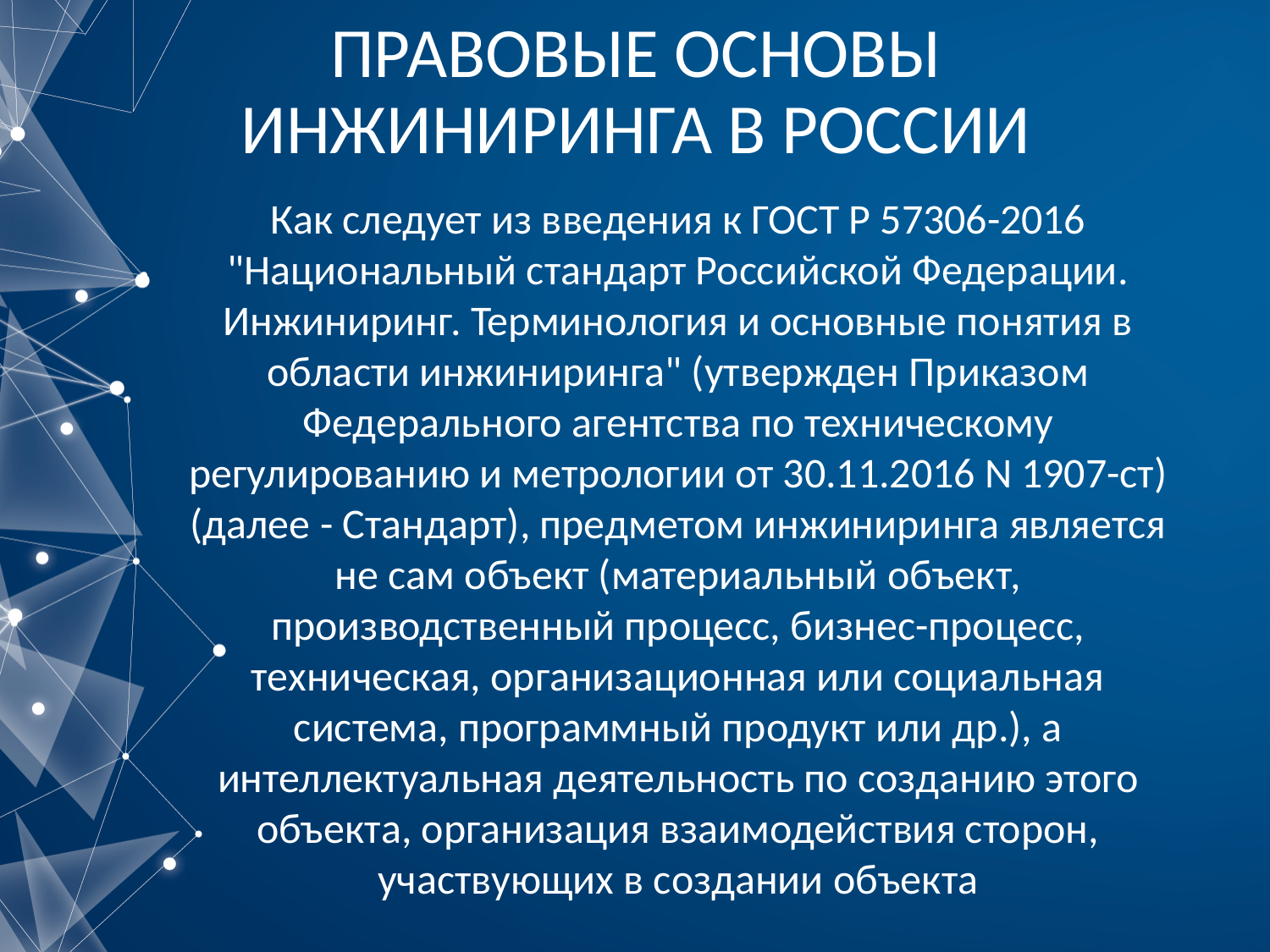

# ПРАВОВЫЕ ОСНОВЫ ИНЖИНИРИНГА В РОССИИ
Как следует из введения к ГОСТ Р 57306-2016 "Национальный стандарт Российской Федерации. Инжиниринг. Терминология и основные понятия в области инжиниринга" (утвержден Приказом Федерального агентства по техническому регулированию и метрологии от 30.11.2016 N 1907-ст) (далее - Стандарт), предметом инжиниринга является не сам объект (материальный объект, производственный процесс, бизнес-процесс, техническая, организационная или социальная система, программный продукт или др.), а интеллектуальная деятельность по созданию этого объекта, организация взаимодействия сторон, участвующих в создании объекта